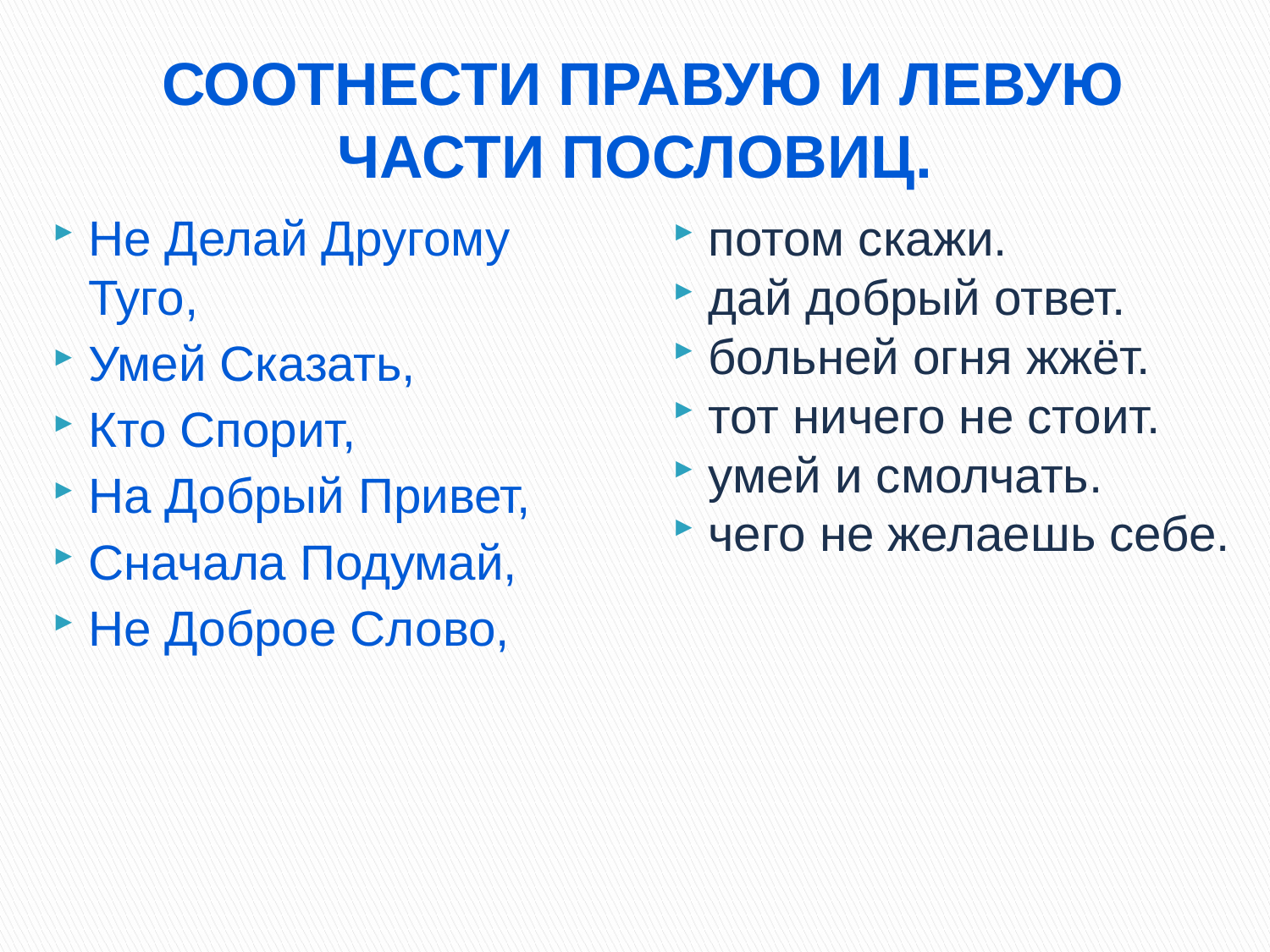

# Соотнести правую и левую части пословиц.
Не Делай Другому Туго,
Умей Сказать,
Кто Спорит,
На Добрый Привет,
Сначала Подумай,
Не Доброе Слово,
потом скажи.
дай добрый ответ.
больней огня жжёт.
тот ничего не стоит.
умей и смолчать.
чего не желаешь себе.